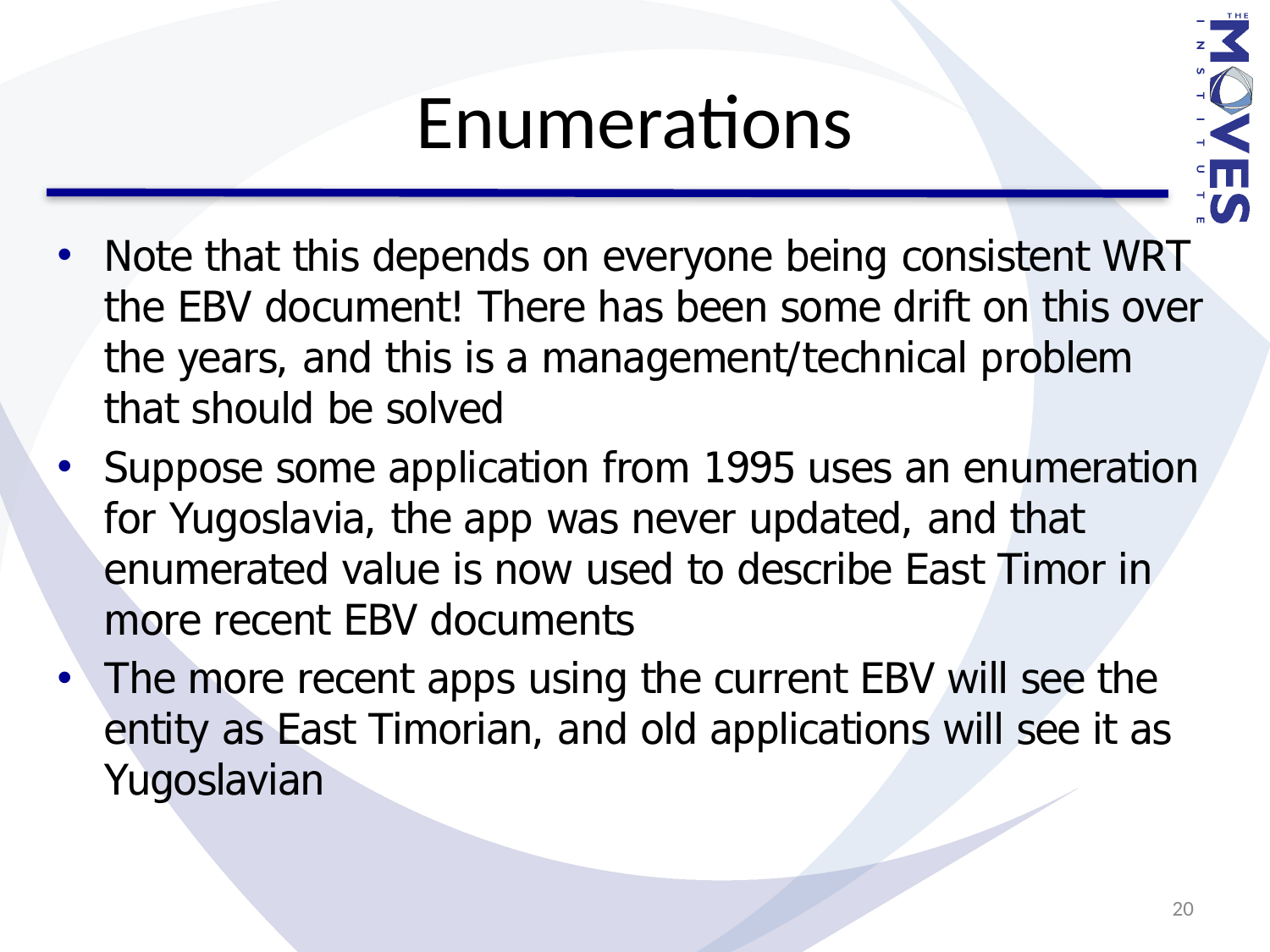

# Enumerations
Note that this depends on everyone being consistent WRT the EBV document! There has been some drift on this over the years, and this is a management/technical problem that should be solved
Suppose some application from 1995 uses an enumeration for Yugoslavia, the app was never updated, and that enumerated value is now used to describe East Timor in more recent EBV documents
The more recent apps using the current EBV will see the entity as East Timorian, and old applications will see it as Yugoslavian
20